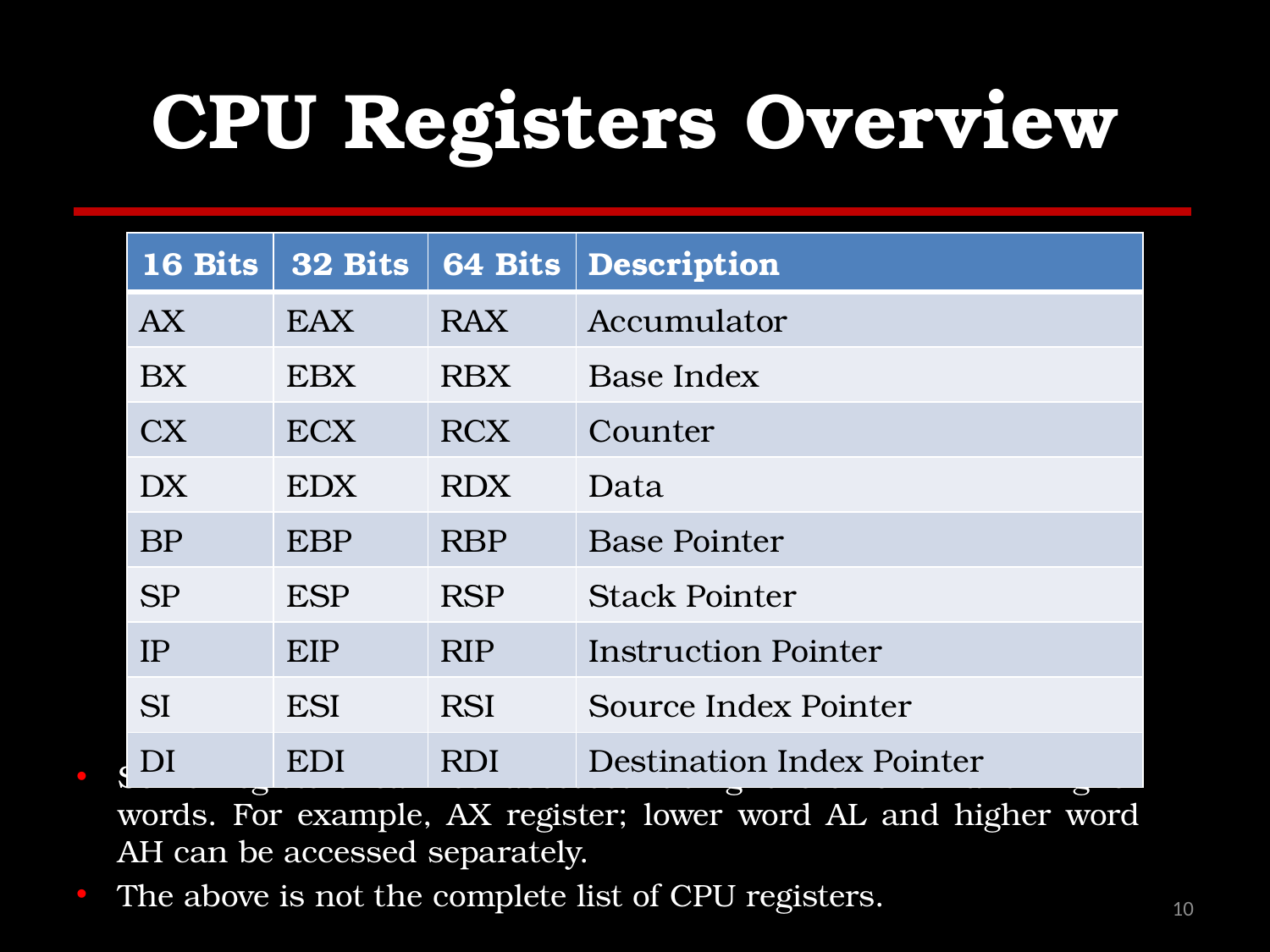

# CPU Registers Overview
| 16 Bits | 32 Bits | 64 Bits | Description |
| --- | --- | --- | --- |
| AX | EAX | RAX | Accumulator |
| BX | EBX | RBX | Base Index |
| CX | ECX | RCX | Counter |
| DX | EDX | RDX | Data |
| BP | EBP | RBP | Base Pointer |
| SP | ESP | RSP | Stack Pointer |
| IP | EIP | RIP | Instruction Pointer |
| SI | ESI | RSI | Source Index Pointer |
| DI | EDI | RDI | Destination Index Pointer |
Some registers can be accessed using there lower and higher words. For example, AX register; lower word AL and higher word AH can be accessed separately.
The above is not the complete list of CPU registers.
10